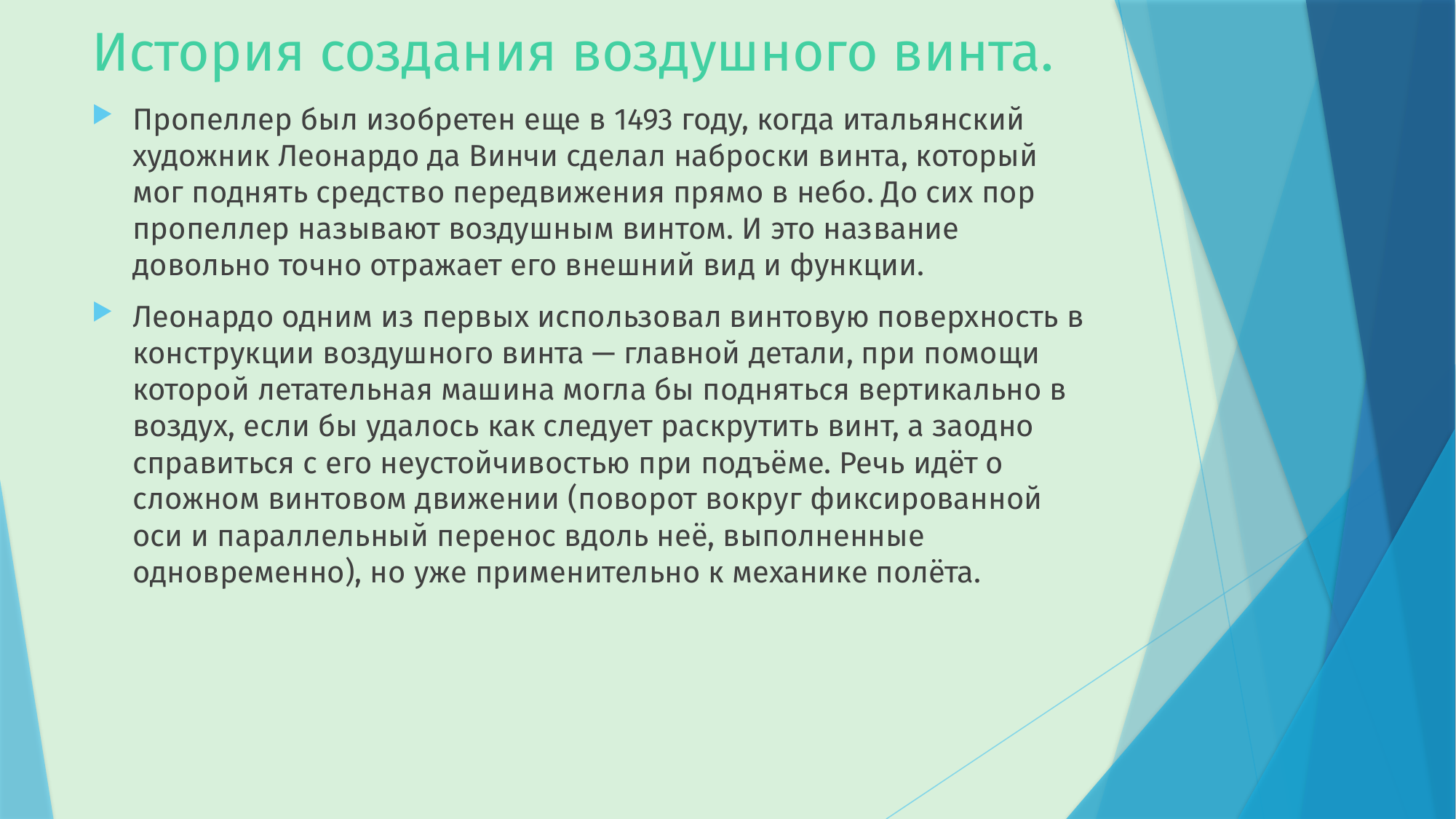

# История создания воздушного винта.
Пропеллер был изобретен еще в 1493 году, когда итальянский художник Леонардо да Винчи сделал наброски винта, который мог поднять средство передвижения прямо в небо. До сих пор пропеллер называют воздушным винтом. И это название довольно точно отражает его внешний вид и функции.
Леонардо одним из первых использовал винтовую поверхность в конструкции воздушного винта — главной детали, при помощи которой летательная машина могла бы подняться вертикально в воздух, если бы удалось как следует раскрутить винт, а заодно справиться с его неустойчивостью при подъёме. Речь идёт о сложном винтовом движении (поворот вокруг фиксированной оси и параллельный перенос вдоль неё, выполненные одновременно), но уже применительно к механике полёта.